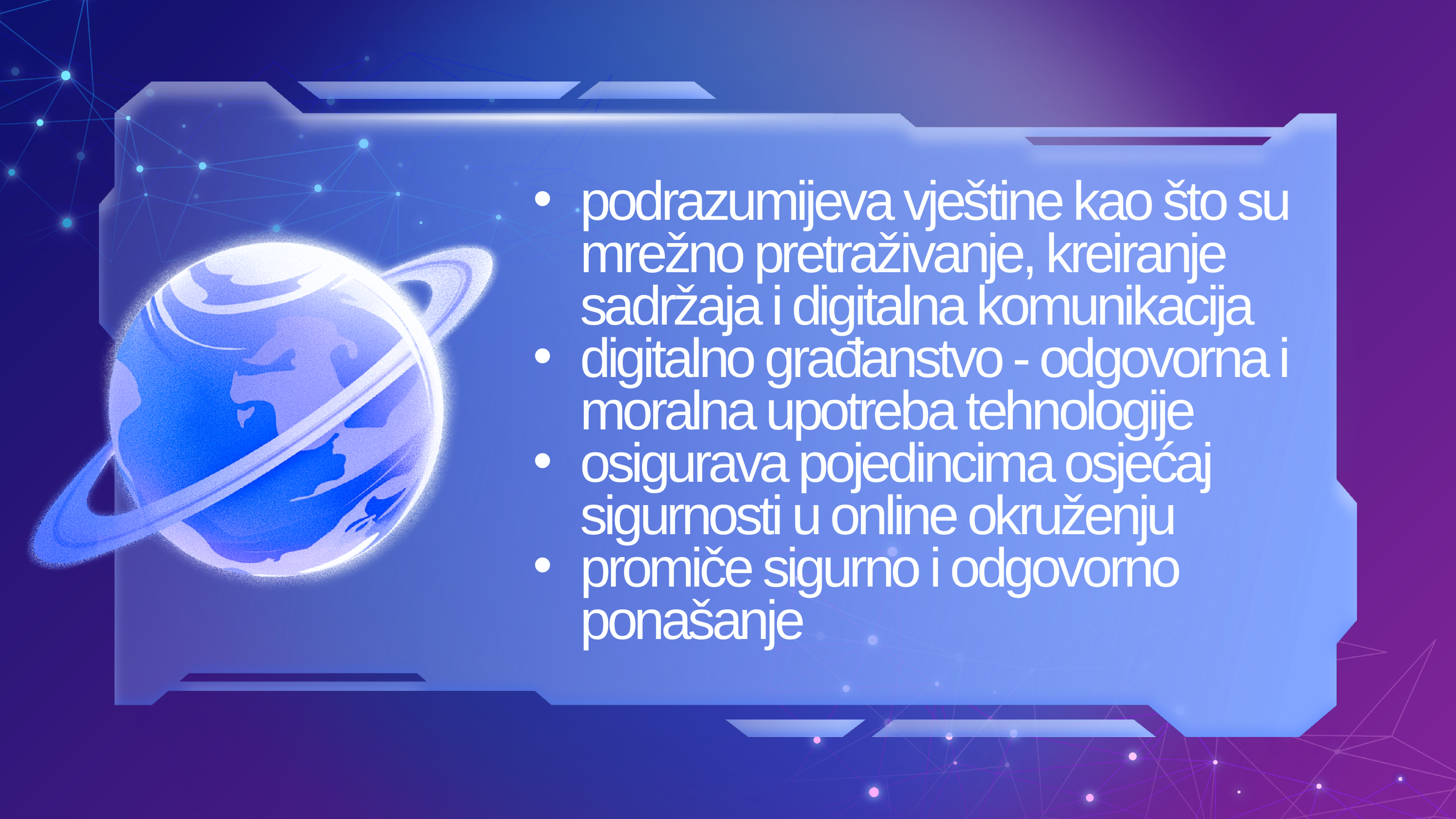

podrazumijeva vještine kao što su mrežno pretraživanje, kreiranje sadržaja i digitalna komunikacija
digitalno građanstvo - odgovorna i moralna upotreba tehnologije
osigurava pojedincima osjećaj sigurnosti u online okruženju
promiče sigurno i odgovorno ponašanje